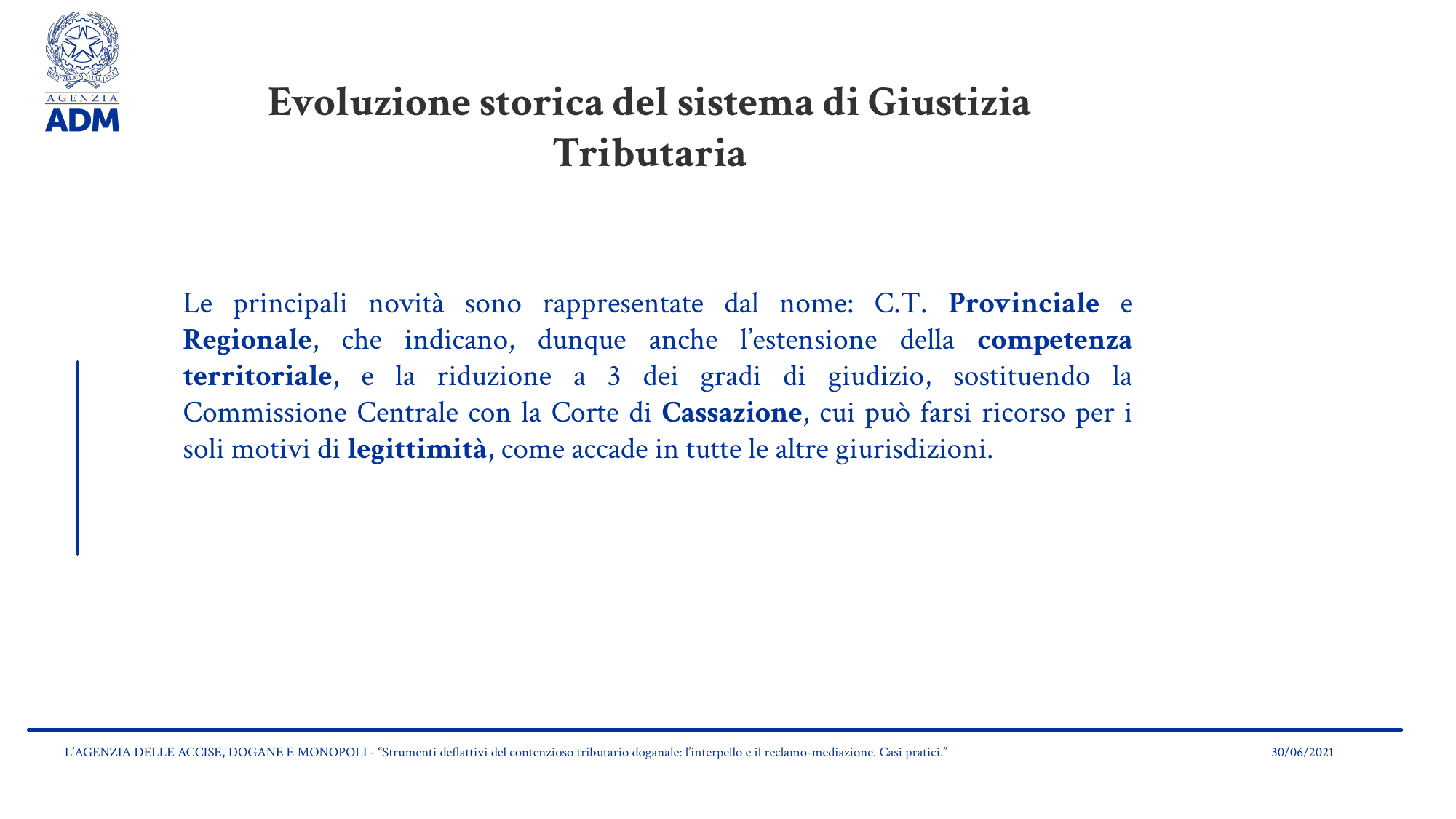

Evoluzione storica del sistema di Giustizia Tributaria
Le principali novità sono rappresentate dal nome: C.T. Provinciale e Regionale, che indicano, dunque anche l’estensione della competenza territoriale, e la riduzione a 3 dei gradi di giudizio, sostituendo la Commissione Centrale con la Corte di Cassazione, cui può farsi ricorso per i soli motivi di legittimità, come accade in tutte le altre giurisdizioni.
30/06/2021
L’AGENZIA DELLE ACCISE, DOGANE E MONOPOLI - “Strumenti deflattivi del contenzioso tributario doganale: l’interpello e il reclamo-mediazione. Casi pratici.”